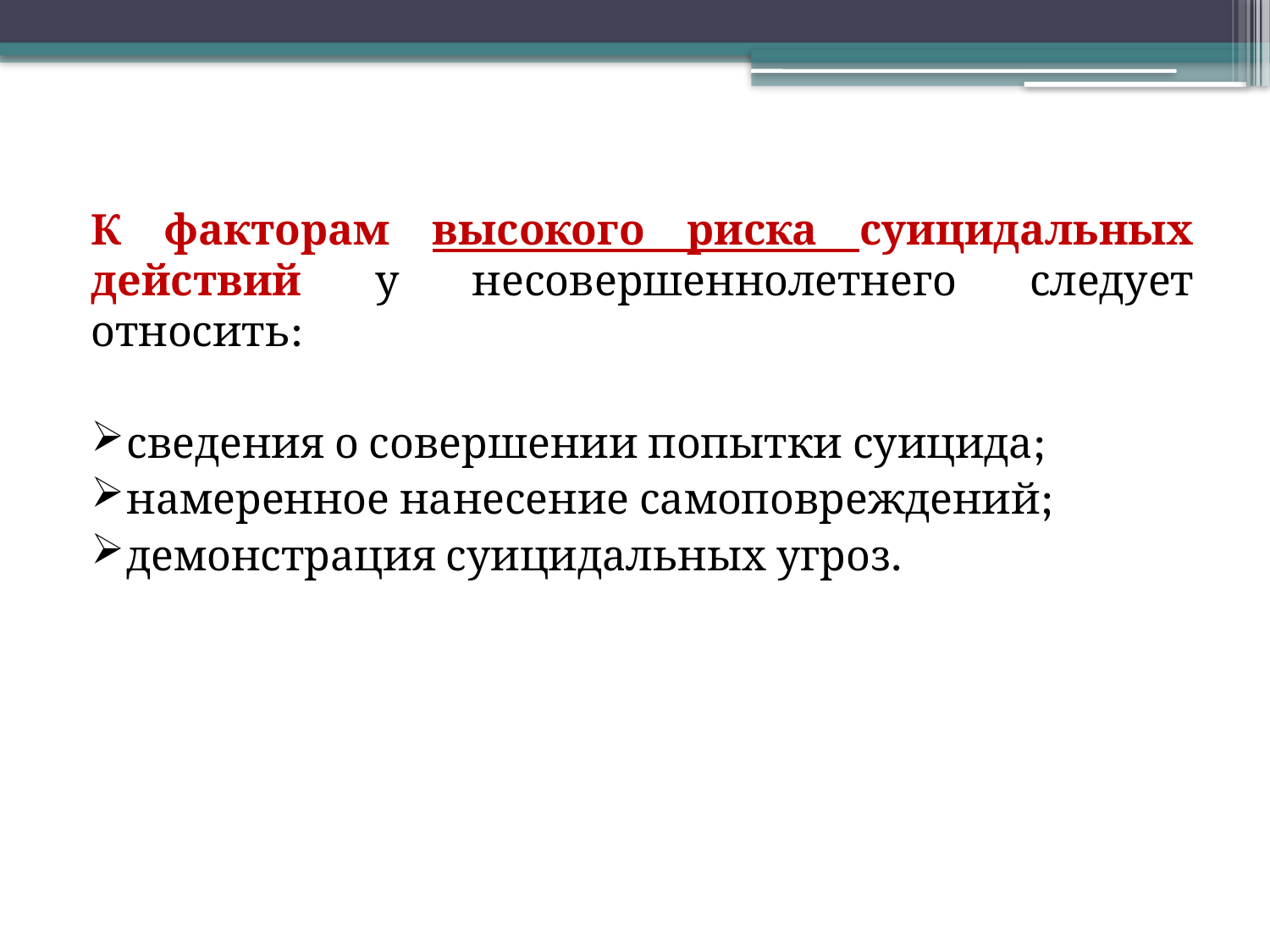

К факторам высокого риска суицидальных действий у несовершеннолетнего следует относить:

сведения о совершении попытки суицида;
намеренное нанесение самоповреждений;
демонстрация суицидальных угроз.